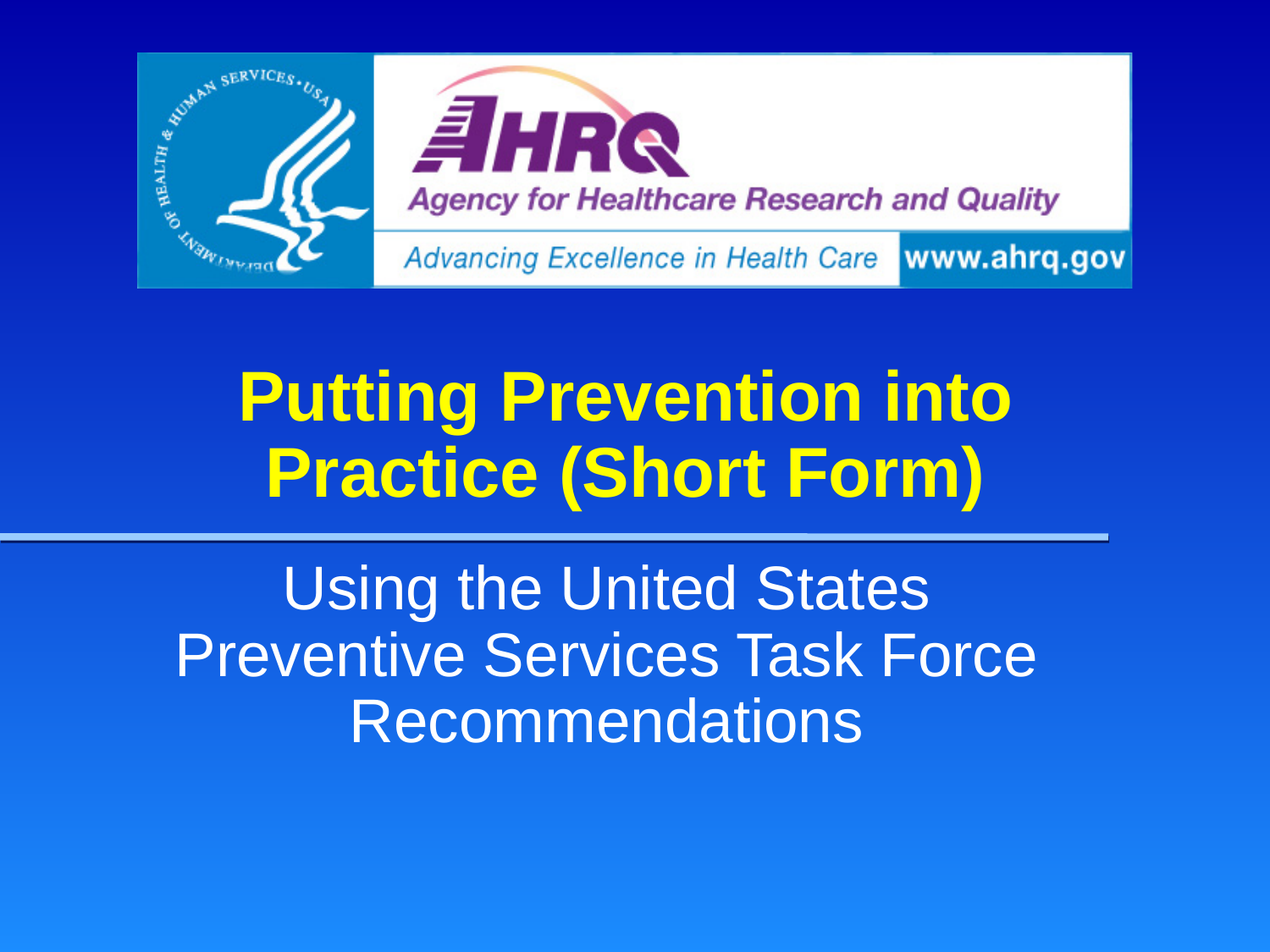

# Putting Prevention into Practice (Short Form)
Using the United States Preventive Services Task Force Recommendations